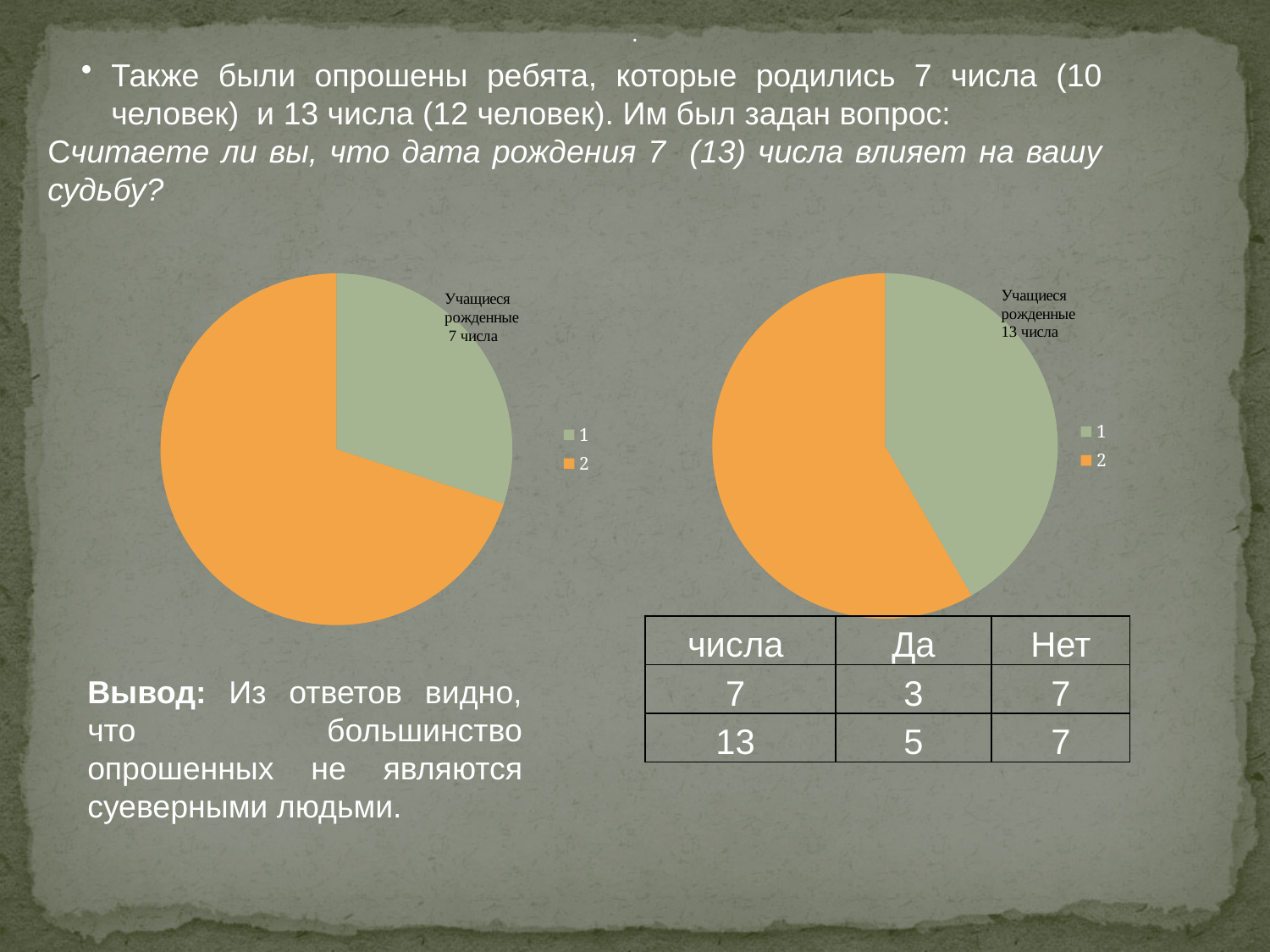

.
Также были опрошены ребята, которые родились 7 числа (10 человек)  и 13 числа (12 человек). Им был задан вопрос:
Считаете ли вы, что дата рождения 7  (13) числа влияет на вашу судьбу?

### Chart

| Category |  |
|---|---|

### Chart

| Category |
|---|

### Chart

| Category |  |
|---|---|
| числа | Да | Нет |
| --- | --- | --- |
| 7 | 3 | 7 |
| 13 | 5 | 7 |
Вывод: Из ответов видно, что большинство опрошенных не являются суеверными людьми.